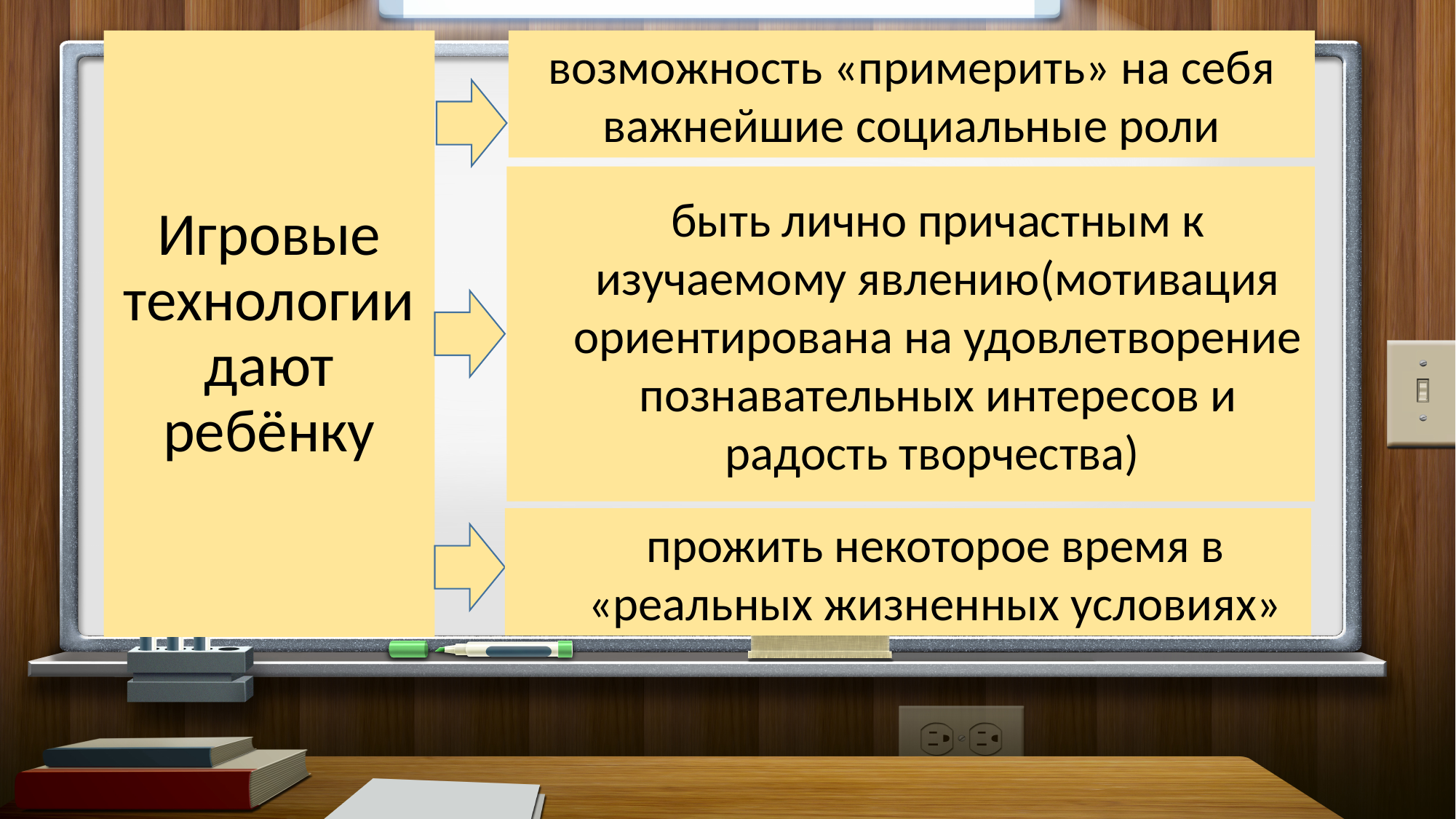

Игровые технологии дают ребёнку
возможность «примерить» на себя важнейшие социальные роли

быть лично причастным к изучаемому явлению(мотивация ориентирована на удовлетворение познавательных интересов и радость творчества)

прожить некоторое время в «реальных жизненных условиях»